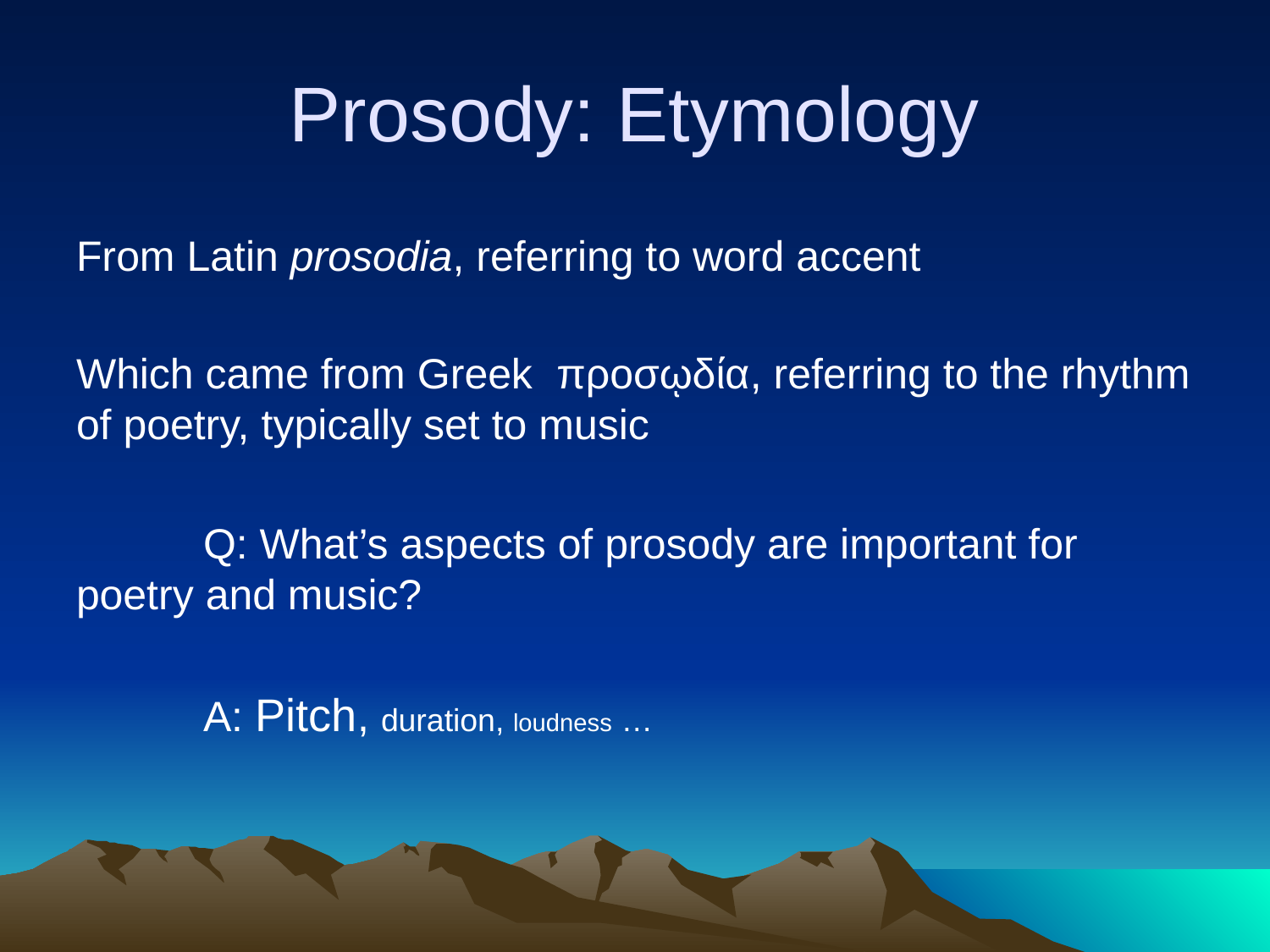

# Prosody: Etymology
From Latin prosodia, referring to word accent

Which came from Greek  προσῳδία, referring to the rhythm of poetry, typically set to music

	Q: What’s aspects of prosody are important for 	poetry and music?

	A: Pitch, duration, loudness …